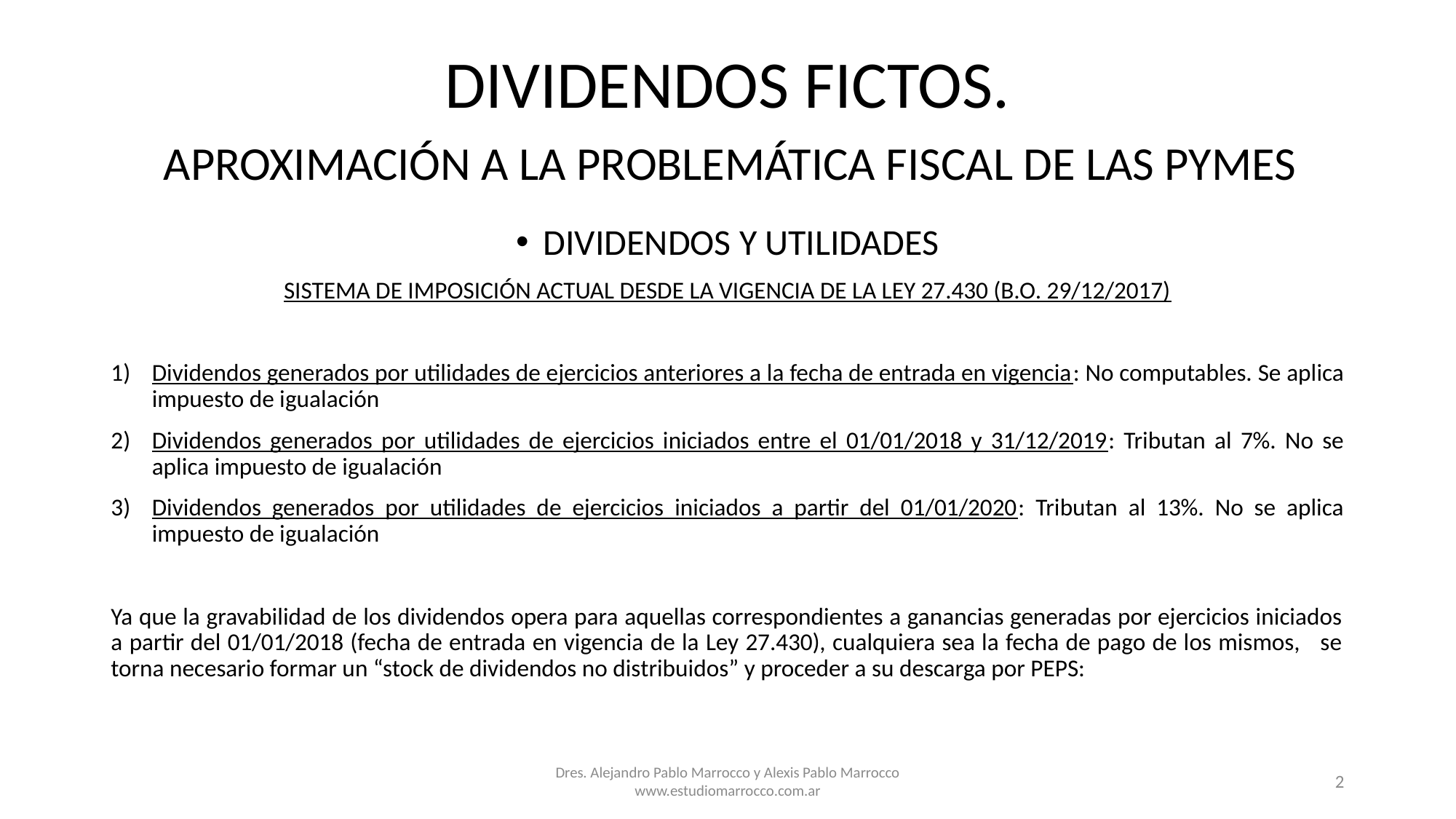

# DIVIDENDOS FICTOS. APROXIMACIÓN A LA PROBLEMÁTICA FISCAL DE LAS PYMES
DIVIDENDOS Y UTILIDADES
SISTEMA DE IMPOSICIÓN ACTUAL DESDE LA VIGENCIA DE LA LEY 27.430 (B.O. 29/12/2017)

Dividendos generados por utilidades de ejercicios anteriores a la fecha de entrada en vigencia: No computables. Se aplica impuesto de igualación
Dividendos generados por utilidades de ejercicios iniciados entre el 01/01/2018 y 31/12/2019: Tributan al 7%. No se aplica impuesto de igualación
Dividendos generados por utilidades de ejercicios iniciados a partir del 01/01/2020: Tributan al 13%. No se aplica impuesto de igualación

Ya que la gravabilidad de los dividendos opera para aquellas correspondientes a ganancias generadas por ejercicios iniciados a partir del 01/01/2018 (fecha de entrada en vigencia de la Ley 27.430), cualquiera sea la fecha de pago de los mismos,   se torna necesario formar un “stock de dividendos no distribuidos” y proceder a su descarga por PEPS:

Dres. Alejandro Pablo Marrocco y Alexis Pablo Marrocco
www.estudiomarrocco.com.ar
2